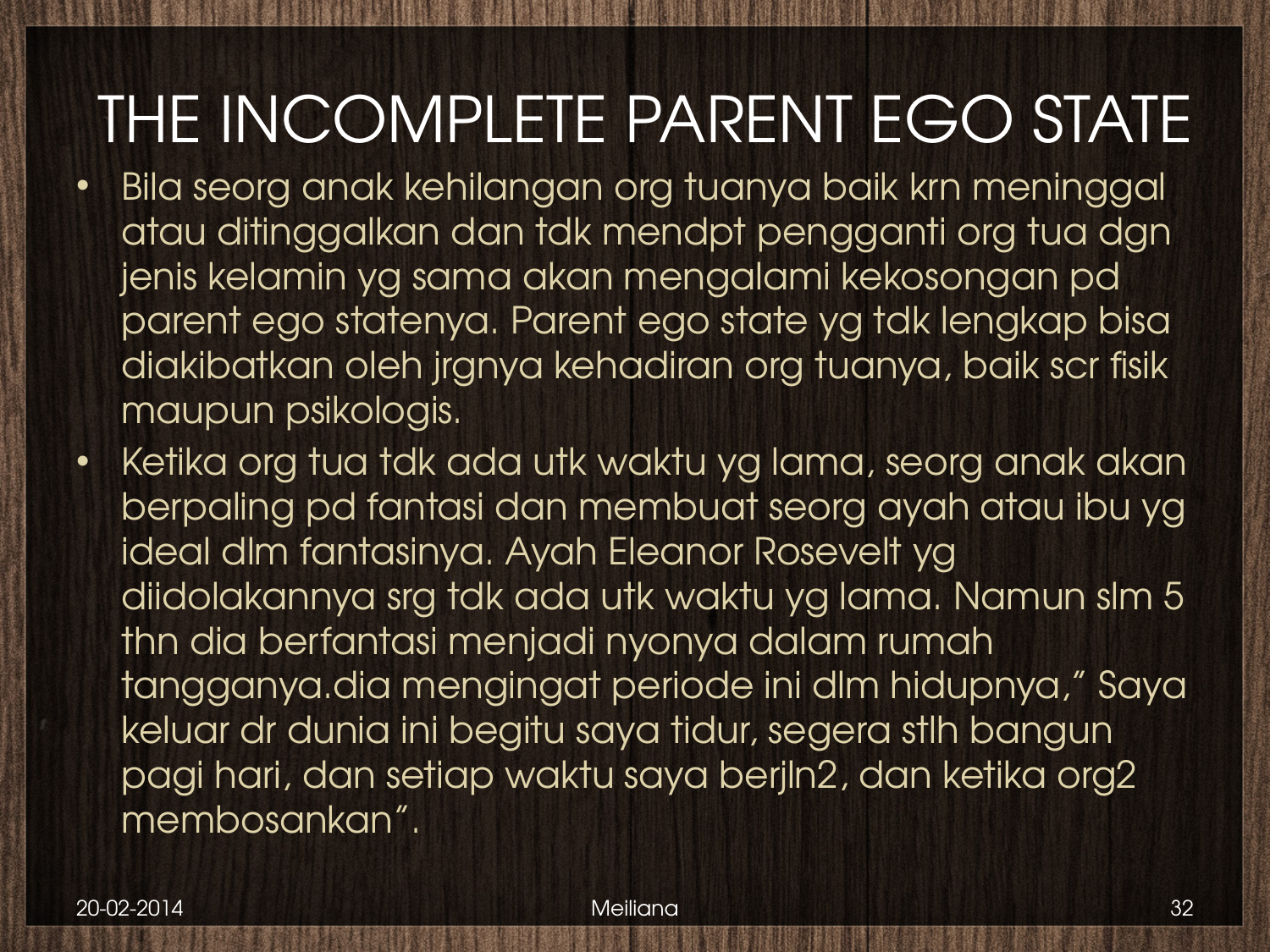

# THE INCOMPLETE PARENT EGO STATE
Bila seorg anak kehilangan org tuanya baik krn meninggal atau ditinggalkan dan tdk mendpt pengganti org tua dgn jenis kelamin yg sama akan mengalami kekosongan pd parent ego statenya. Parent ego state yg tdk lengkap bisa diakibatkan oleh jrgnya kehadiran org tuanya, baik scr fisik maupun psikologis.
Ketika org tua tdk ada utk waktu yg lama, seorg anak akan berpaling pd fantasi dan membuat seorg ayah atau ibu yg ideal dlm fantasinya. Ayah Eleanor Rosevelt yg diidolakannya srg tdk ada utk waktu yg lama. Namun slm 5 thn dia berfantasi menjadi nyonya dalam rumah tangganya.dia mengingat periode ini dlm hidupnya,” Saya keluar dr dunia ini begitu saya tidur, segera stlh bangun pagi hari, dan setiap waktu saya berjln2, dan ketika org2 membosankan”.

20-02-2014
Meiliana
32